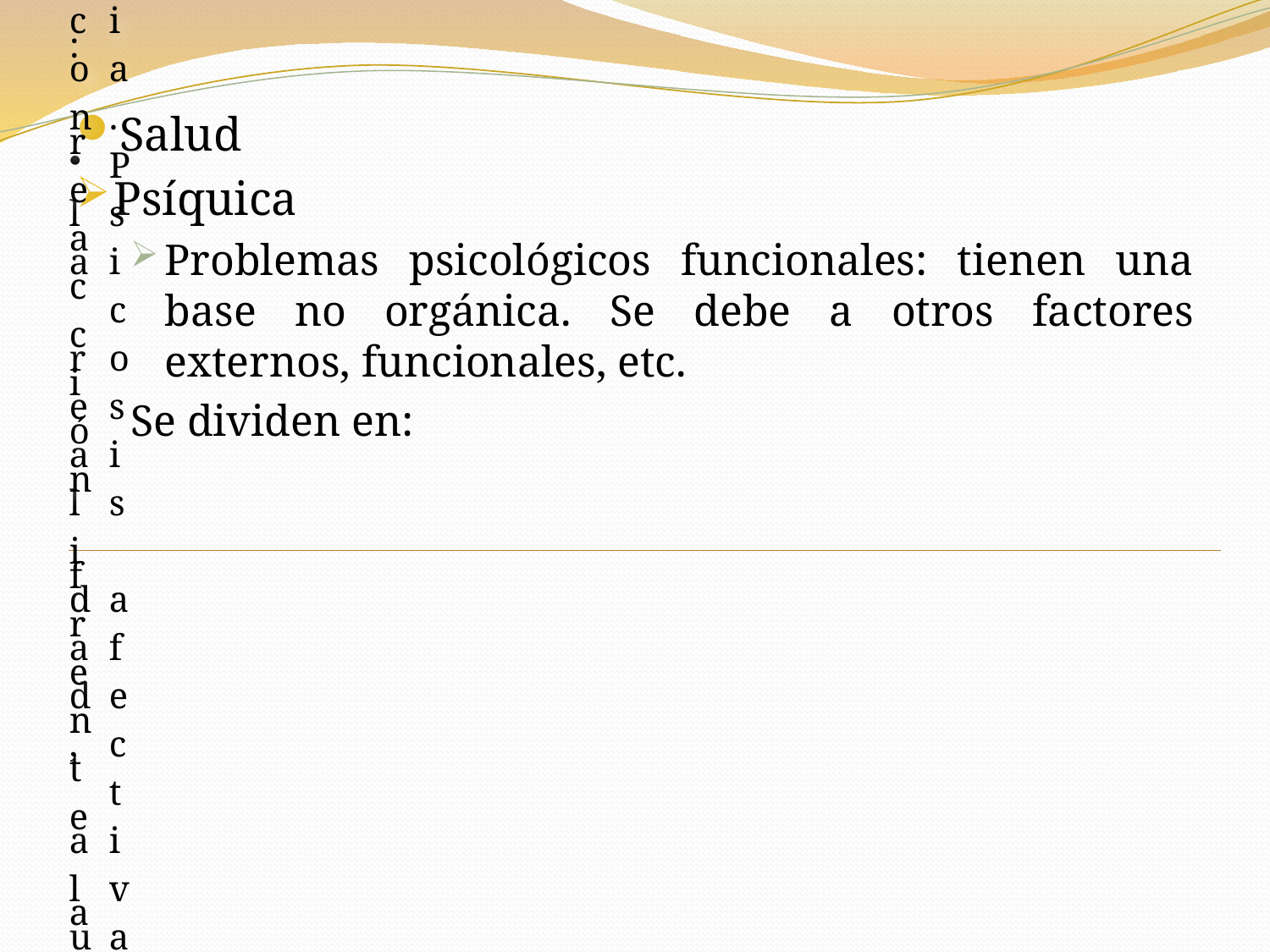

Salud
Psíquica
Problemas psicológicos funcionales: tienen una base no orgánica. Se debe a otros factores externos, funcionales, etc.
Se dividen en: